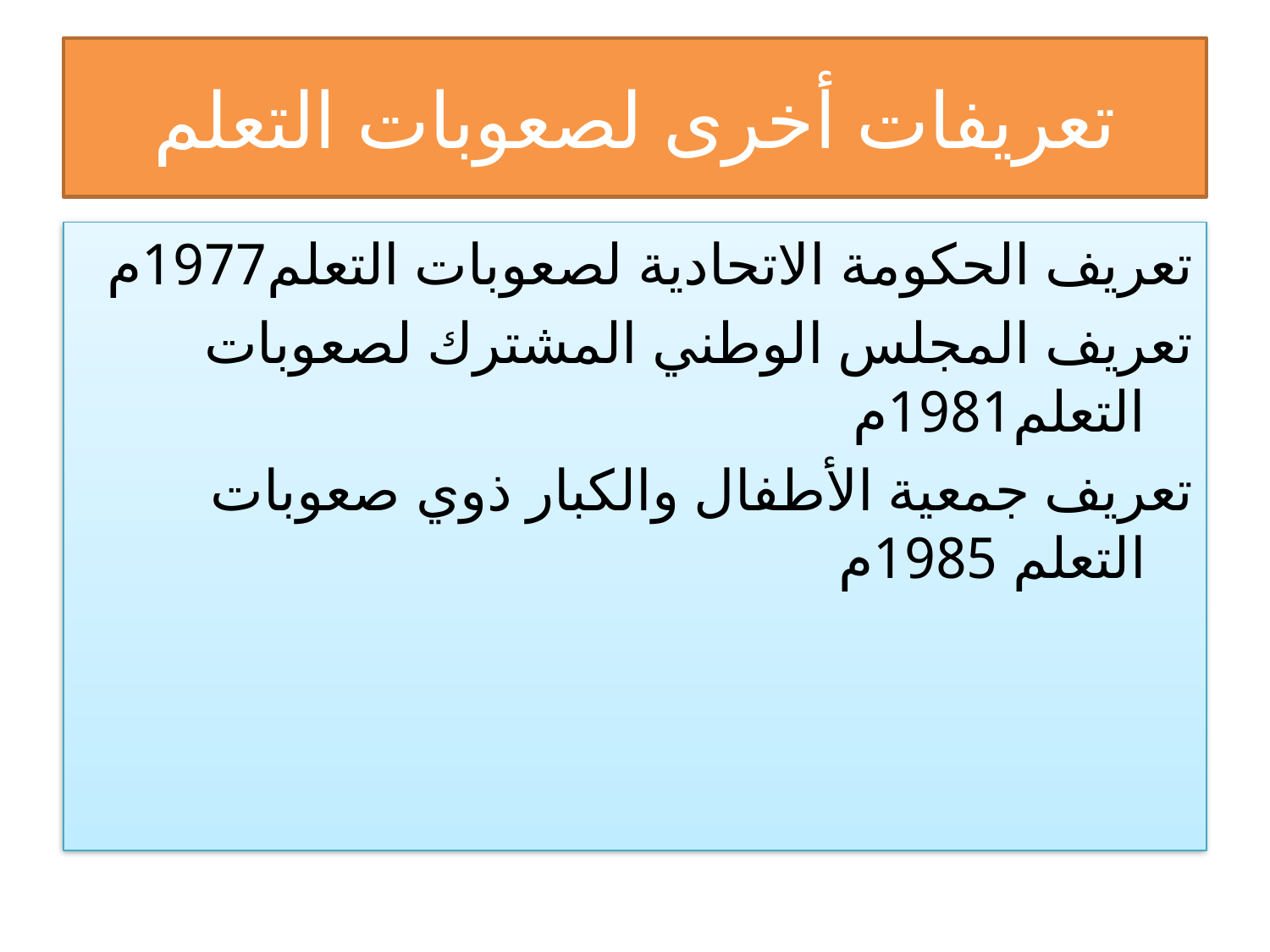

# تعريفات أخرى لصعوبات التعلم
تعريف الحكومة الاتحادية لصعوبات التعلم1977م
تعريف المجلس الوطني المشترك لصعوبات التعلم1981م
تعريف جمعية الأطفال والكبار ذوي صعوبات التعلم 1985م